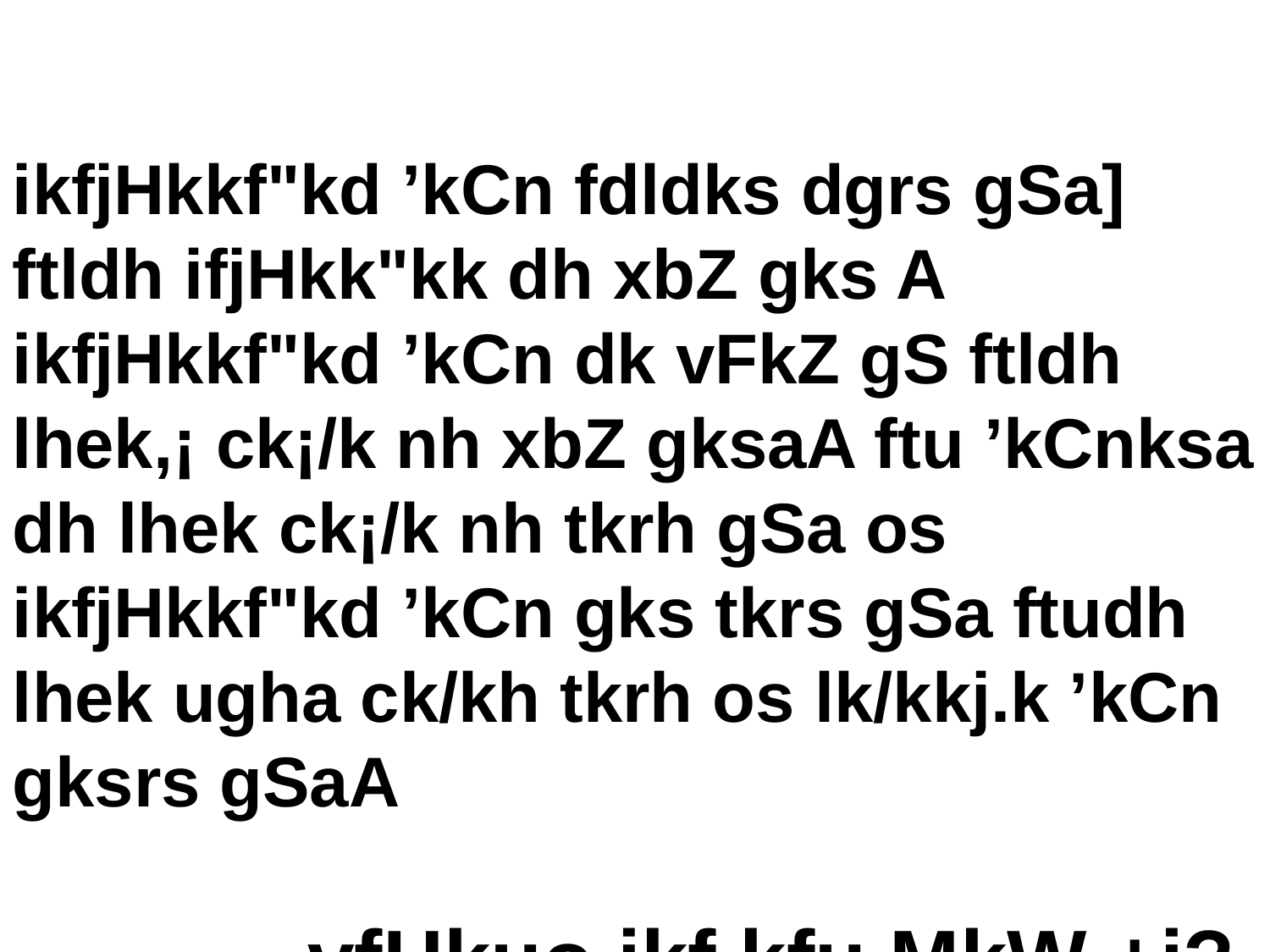

ikfjHkkf"kd ’kCn fdldks dgrs gSa] ftldh ifjHkk"kk dh xbZ gks A ikfjHkkf"kd ’kCn dk vFkZ gS ftldh lhek,¡ ck¡/k nh xbZ gksaA ftu ’kCnksa dh lhek ck¡/k nh tkrh gSa os ikfjHkkf"kd ’kCn gks tkrs gSa ftudh lhek ugha ck/kh tkrh os lk/kkj.k ’kCn gksrs gSaA

               vfHkuo ikf.kfu MkW +j?kqohj